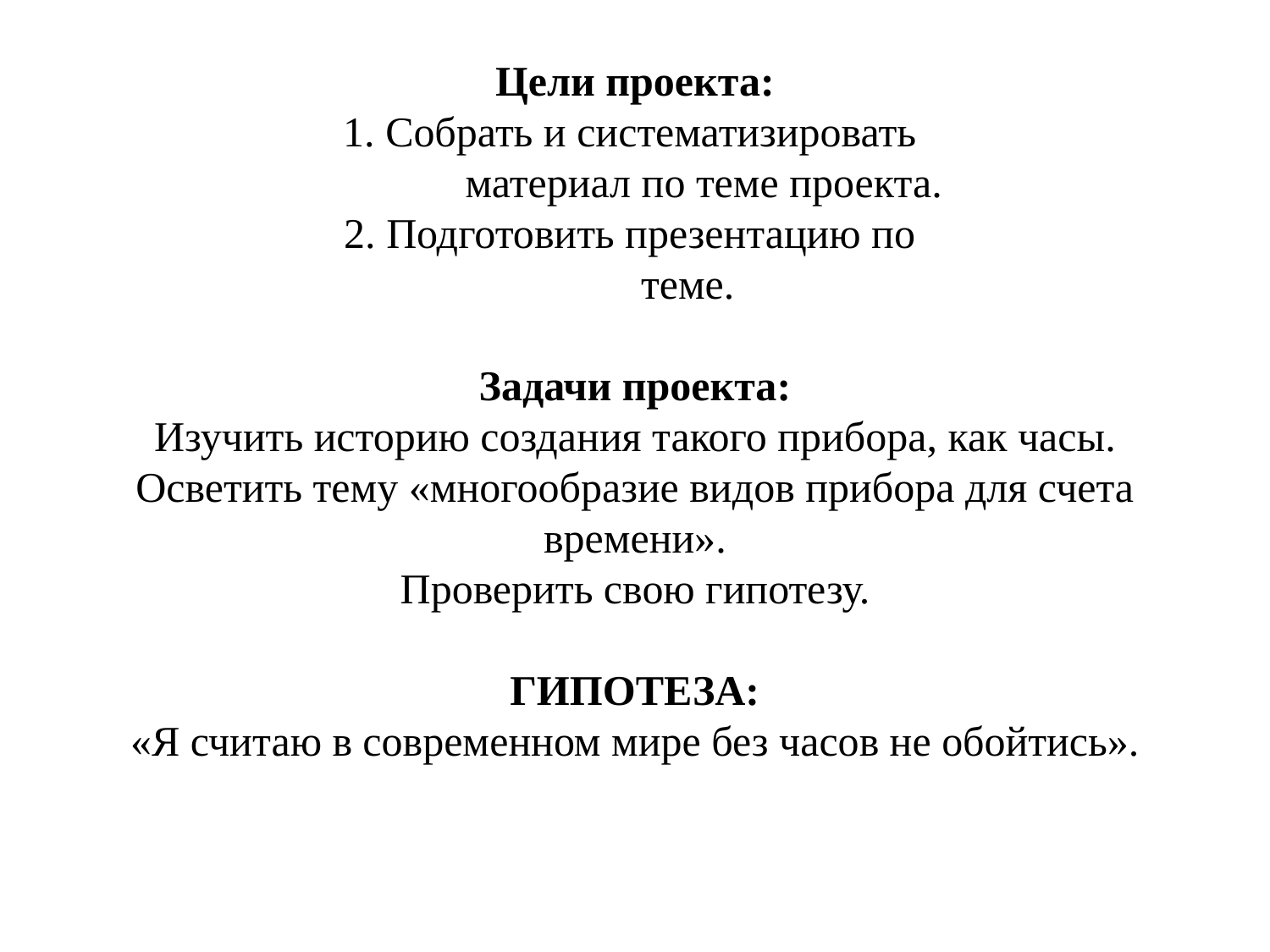

# Цели проекта: 1. Собрать и систематизировать материал по теме проекта. 2. Подготовить презентацию по теме.   Задачи проекта: Изучить историю создания такого прибора, как часы. Осветить тему «многообразие видов прибора для счета времени». Проверить свою гипотезу.   ГИПОТЕЗА: «Я считаю в современном мире без часов не обойтись».